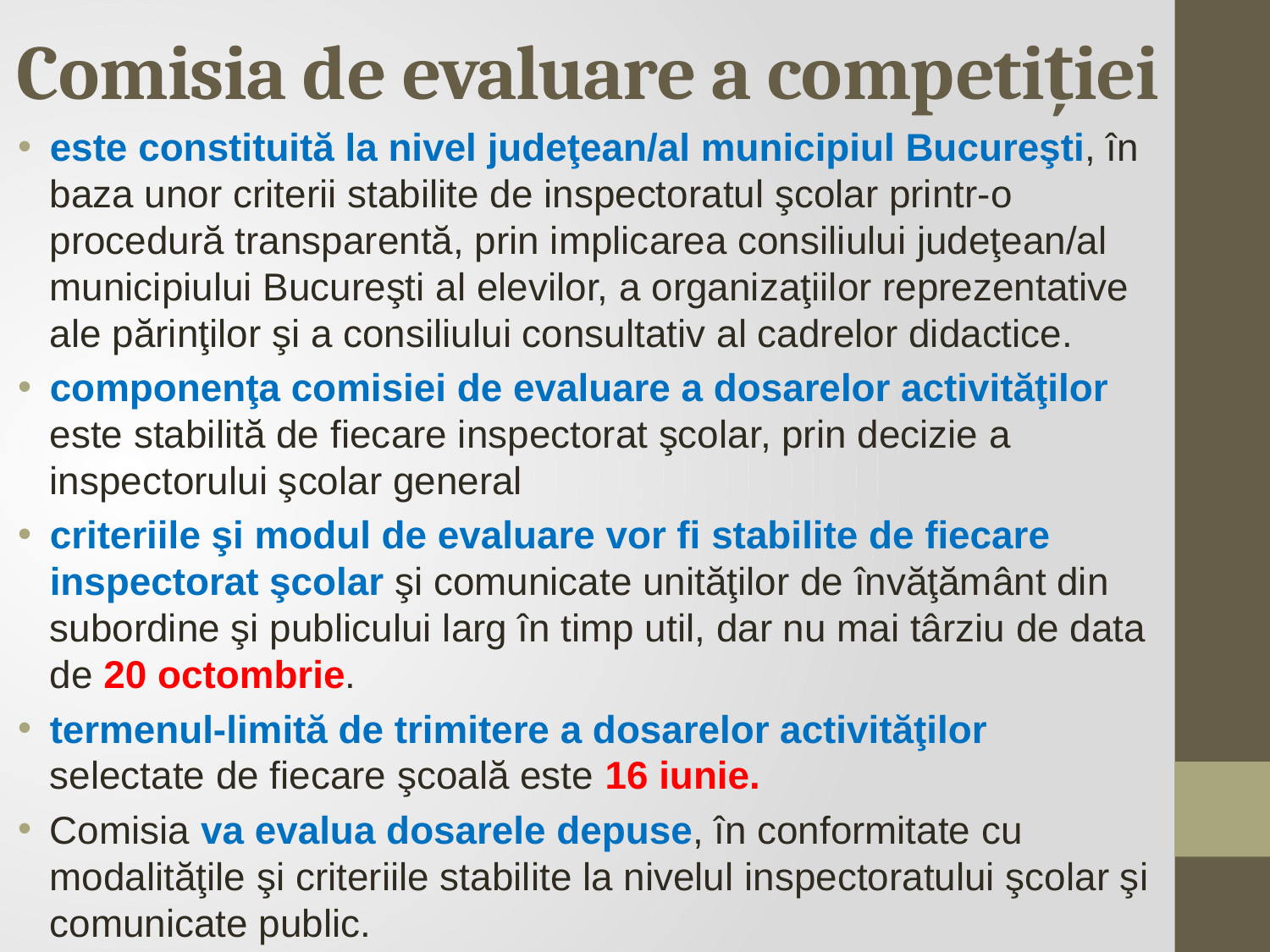

# Comisia de evaluare a competiției
este constituită la nivel judeţean/al municipiul Bucureşti, în baza unor criterii stabilite de inspectoratul şcolar printr-o procedură transparentă, prin implicarea consiliului judeţean/al municipiului Bucureşti al elevilor, a organizaţiilor reprezentative ale părinţilor şi a consiliului consultativ al cadrelor didactice.
componenţa comisiei de evaluare a dosarelor activităţilor este stabilită de fiecare inspectorat şcolar, prin decizie a inspectorului şcolar general
criteriile şi modul de evaluare vor fi stabilite de fiecare inspectorat şcolar şi comunicate unităţilor de învăţământ din subordine şi publicului larg în timp util, dar nu mai târziu de data de 20 octombrie.
termenul-limită de trimitere a dosarelor activităţilor selectate de fiecare şcoală este 16 iunie.
Comisia va evalua dosarele depuse, în conformitate cu modalităţile şi criteriile stabilite la nivelul inspectoratului şcolar şi comunicate public.